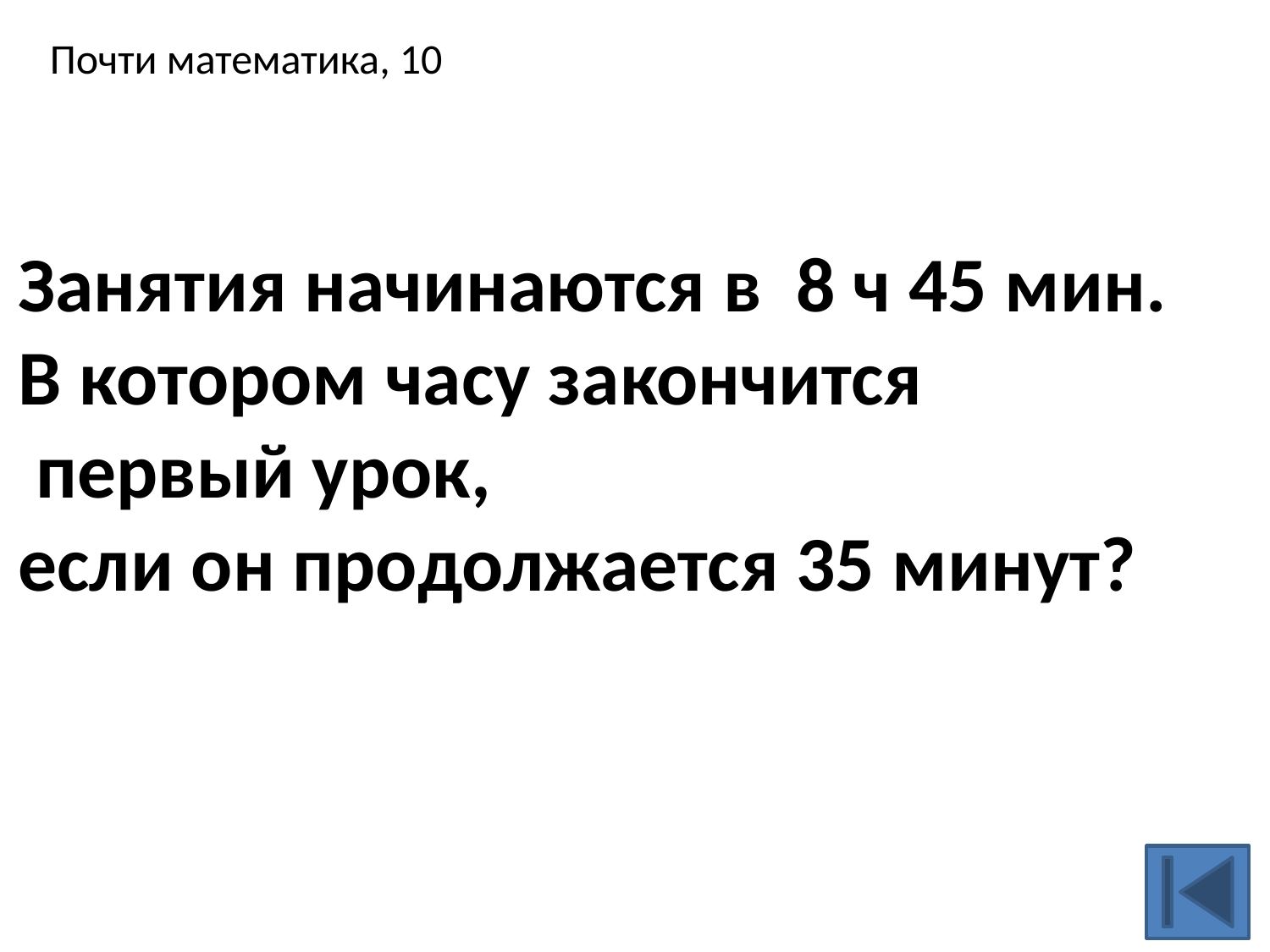

Почти математика, 10
Занятия начинаются в  8 ч 45 мин.
В котором часу закончится
 первый урок,
если он продолжается 35 минут?